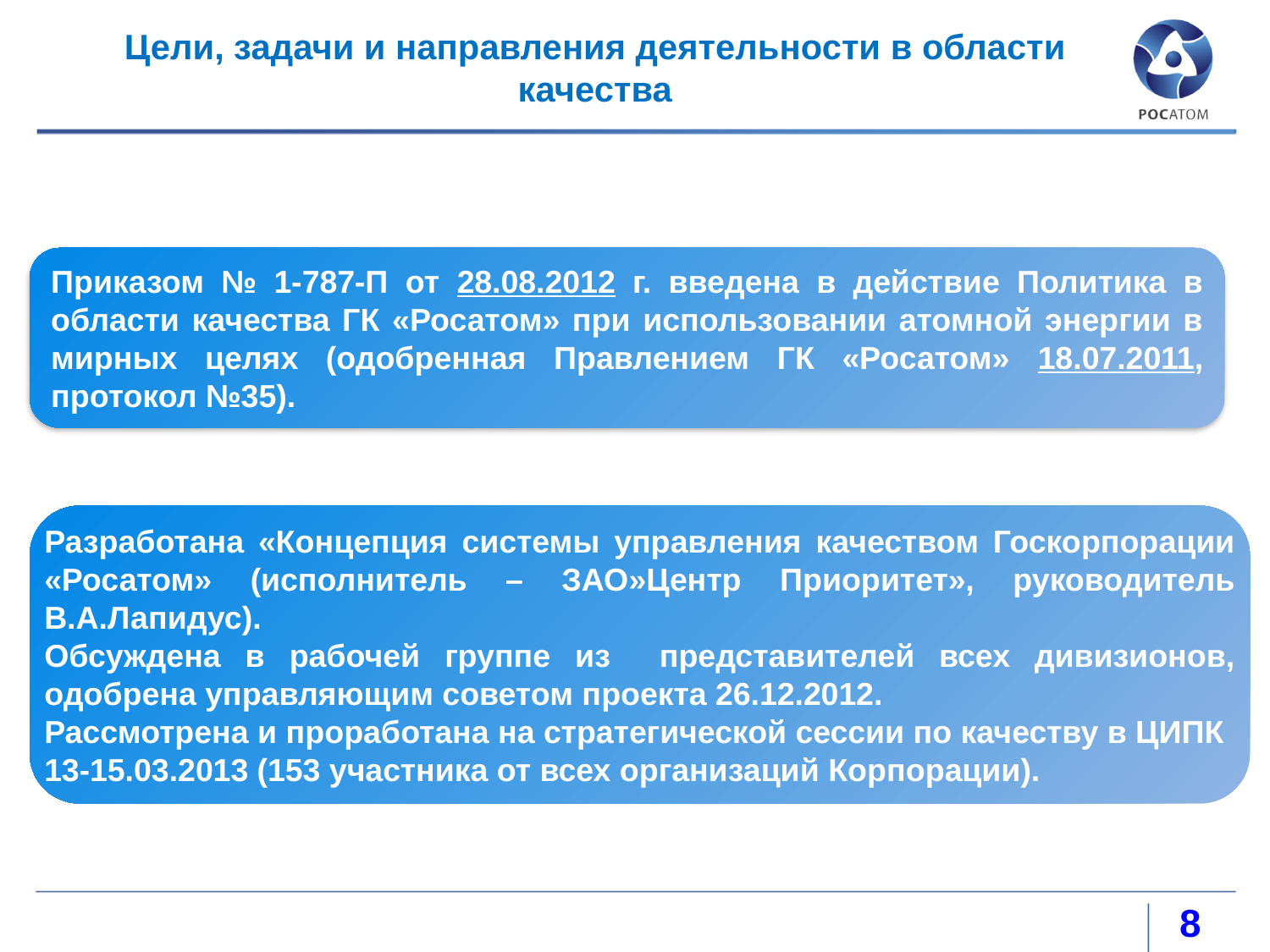

# Цели, задачи и направления деятельности в области качества
Приказом № 1-787-П от 28.08.2012 г. введена в действие Политика в области качества ГК «Росатом» при использовании атомной энергии в мирных целях (одобренная Правлением ГК «Росатом» 18.07.2011, протокол №35).
Разработана «Концепция системы управления качеством Госкорпорации «Росатом» (исполнитель – ЗАО»Центр Приоритет», руководитель В.А.Лапидус).
Обсуждена в рабочей группе из  представителей всех дивизионов, одобрена управляющим советом проекта 26.12.2012.
Рассмотрена и проработана на стратегической сессии по качеству в ЦИПК 13-15.03.2013 (153 участника от всех организаций Корпорации).
8